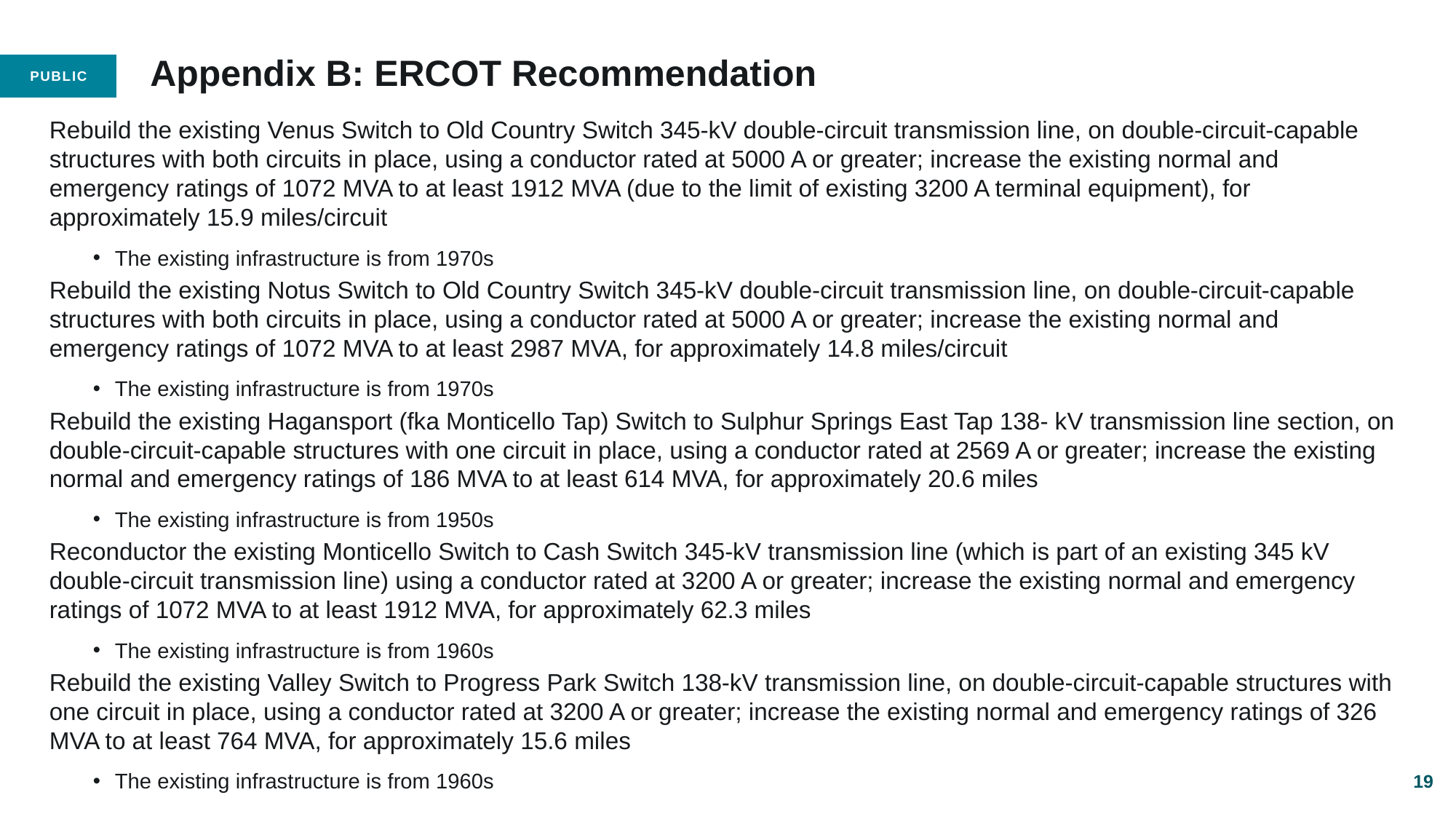

# Appendix B: ERCOT Recommendation
Rebuild the existing Venus Switch to Old Country Switch 345-kV double-circuit transmission line, on double-circuit-capable structures with both circuits in place, using a conductor rated at 5000 A or greater; increase the existing normal and emergency ratings of 1072 MVA to at least 1912 MVA (due to the limit of existing 3200 A terminal equipment), for approximately 15.9 miles/circuit
The existing infrastructure is from 1970s
Rebuild the existing Notus Switch to Old Country Switch 345-kV double-circuit transmission line, on double-circuit-capable structures with both circuits in place, using a conductor rated at 5000 A or greater; increase the existing normal and emergency ratings of 1072 MVA to at least 2987 MVA, for approximately 14.8 miles/circuit
The existing infrastructure is from 1970s
Rebuild the existing Hagansport (fka Monticello Tap) Switch to Sulphur Springs East Tap 138- kV transmission line section, on double-circuit-capable structures with one circuit in place, using a conductor rated at 2569 A or greater; increase the existing normal and emergency ratings of 186 MVA to at least 614 MVA, for approximately 20.6 miles
The existing infrastructure is from 1950s
Reconductor the existing Monticello Switch to Cash Switch 345-kV transmission line (which is part of an existing 345 kV double-circuit transmission line) using a conductor rated at 3200 A or greater; increase the existing normal and emergency ratings of 1072 MVA to at least 1912 MVA, for approximately 62.3 miles
The existing infrastructure is from 1960s
Rebuild the existing Valley Switch to Progress Park Switch 138-kV transmission line, on double-circuit-capable structures with one circuit in place, using a conductor rated at 3200 A or greater; increase the existing normal and emergency ratings of 326 MVA to at least 764 MVA, for approximately 15.6 miles
The existing infrastructure is from 1960s
19